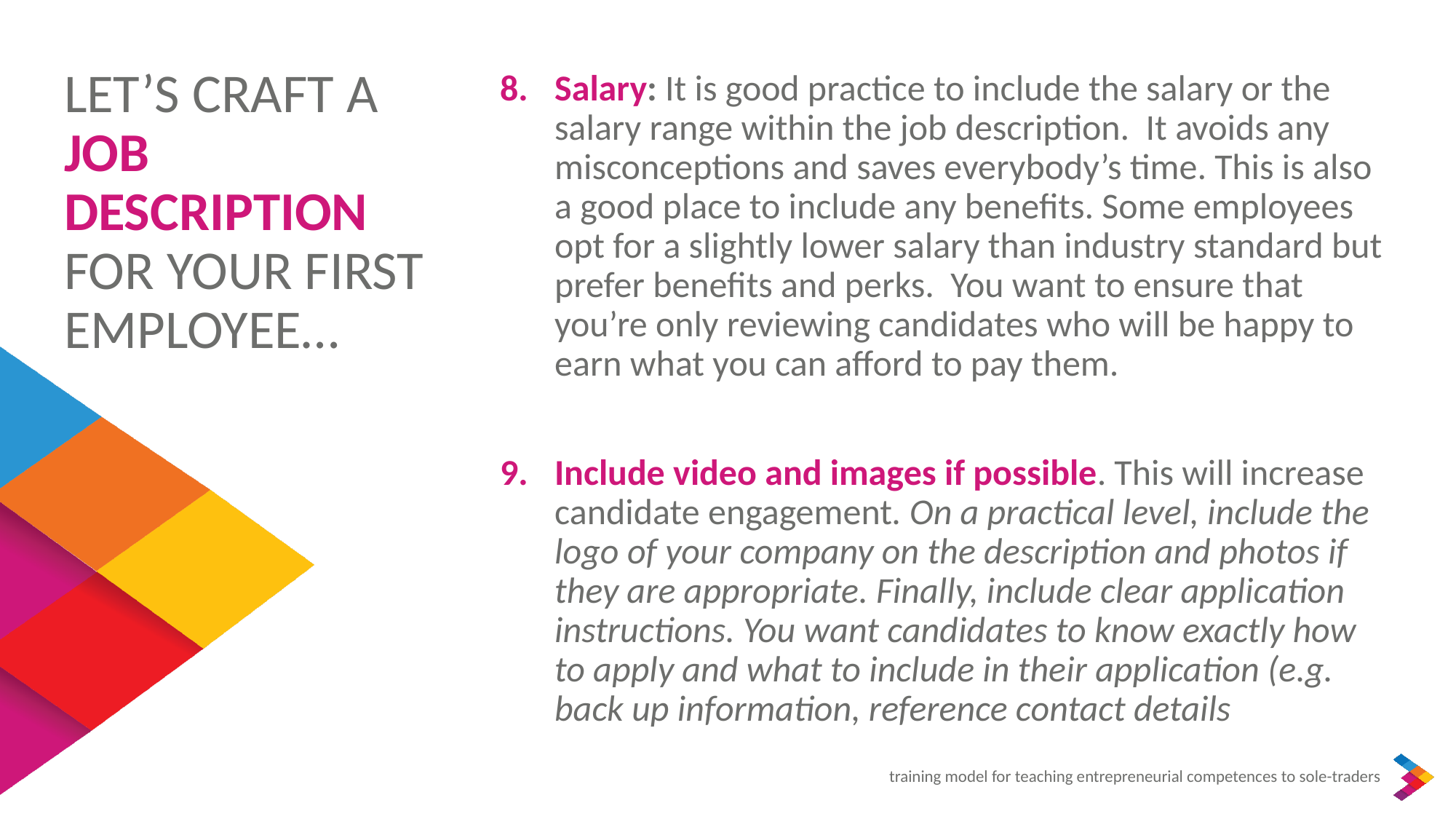

LET’S CRAFT A JOB DESCRIPTION FOR YOUR FIRST EMPLOYEE…
Salary: It is good practice to include the salary or the salary range within the job description.  It avoids any misconceptions and saves everybody’s time. This is also a good place to include any benefits. Some employees opt for a slightly lower salary than industry standard but prefer benefits and perks.  You want to ensure that you’re only reviewing candidates who will be happy to earn what you can afford to pay them.

Include video and images if possible. This will increase candidate engagement. On a practical level, include the logo of your company on the description and photos if they are appropriate. Finally, include clear application instructions. You want candidates to know exactly how to apply and what to include in their application (e.g. back up information, reference contact details